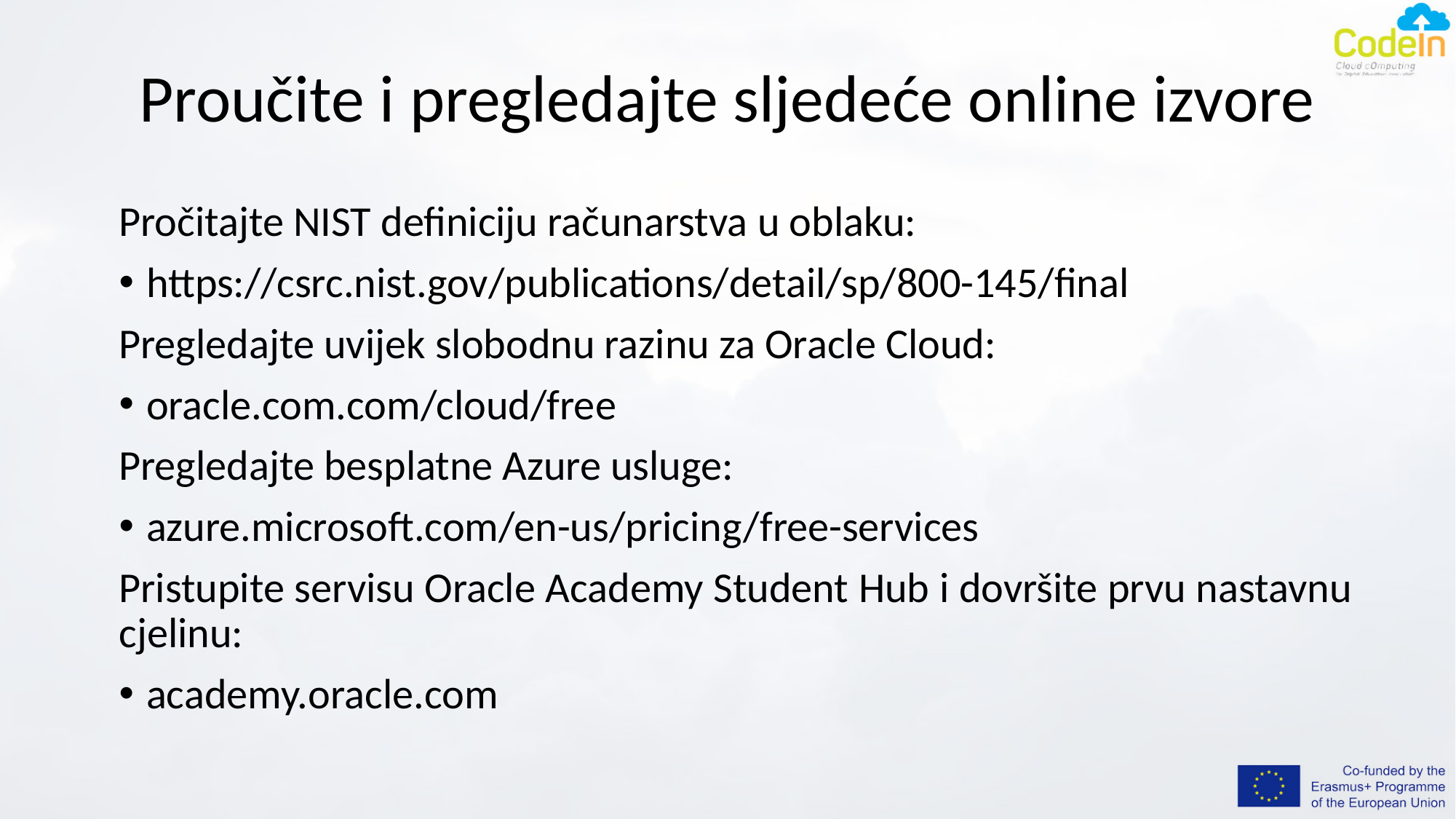

# Proučite i pregledajte sljedeće online izvore
Pročitajte NIST definiciju računarstva u oblaku:
https://csrc.nist.gov/publications/detail/sp/800-145/final
Pregledajte uvijek slobodnu razinu za Oracle Cloud:
oracle.com.com/cloud/free
Pregledajte besplatne Azure usluge:
azure.microsoft.com/en-us/pricing/free-services
Pristupite servisu Oracle Academy Student Hub i dovršite prvu nastavnu cjelinu:
academy.oracle.com